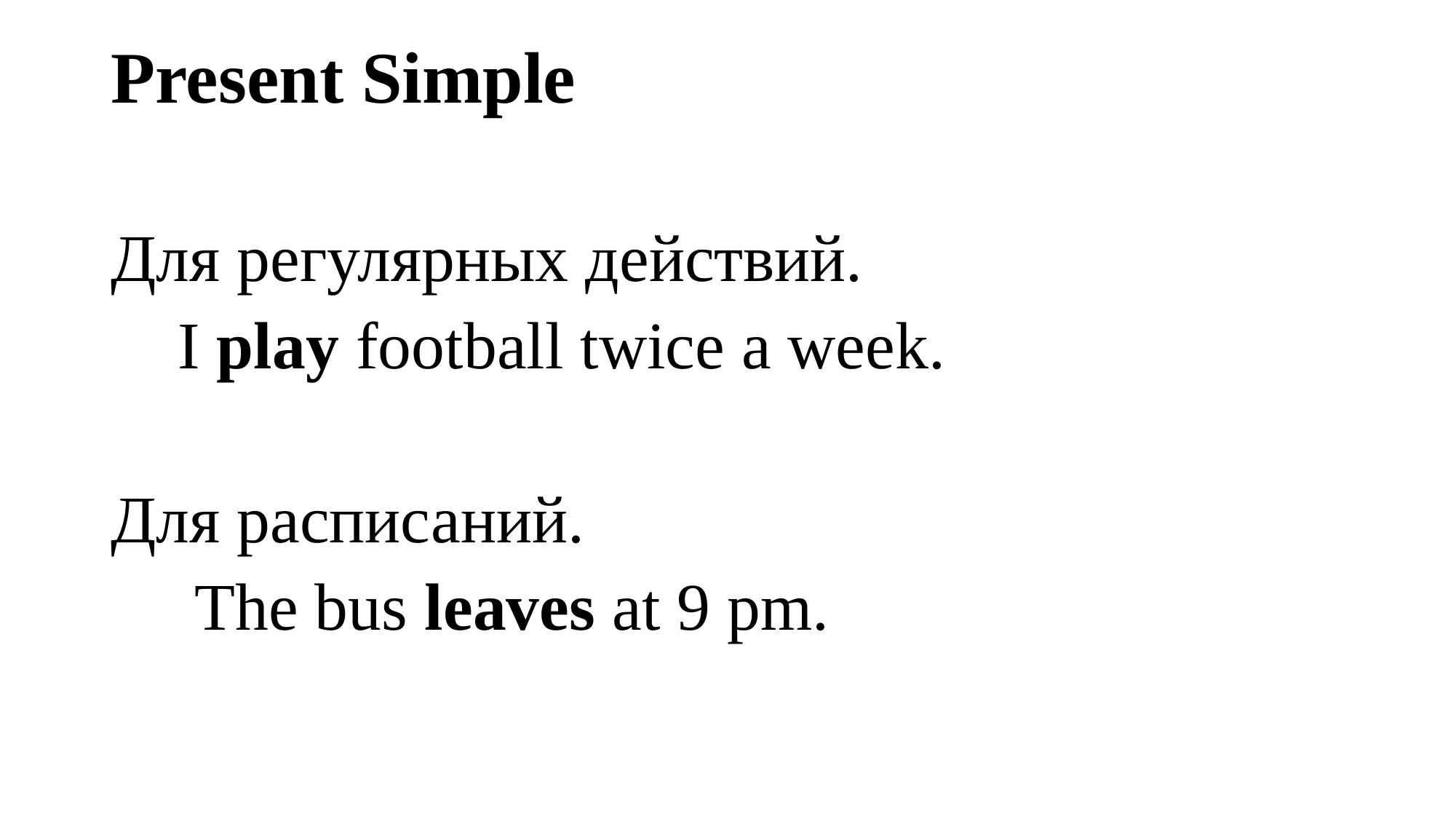

# Present Simple
Для регулярных действий.
    I play football twice a week.

Для расписаний.
     The bus leaves at 9 pm.